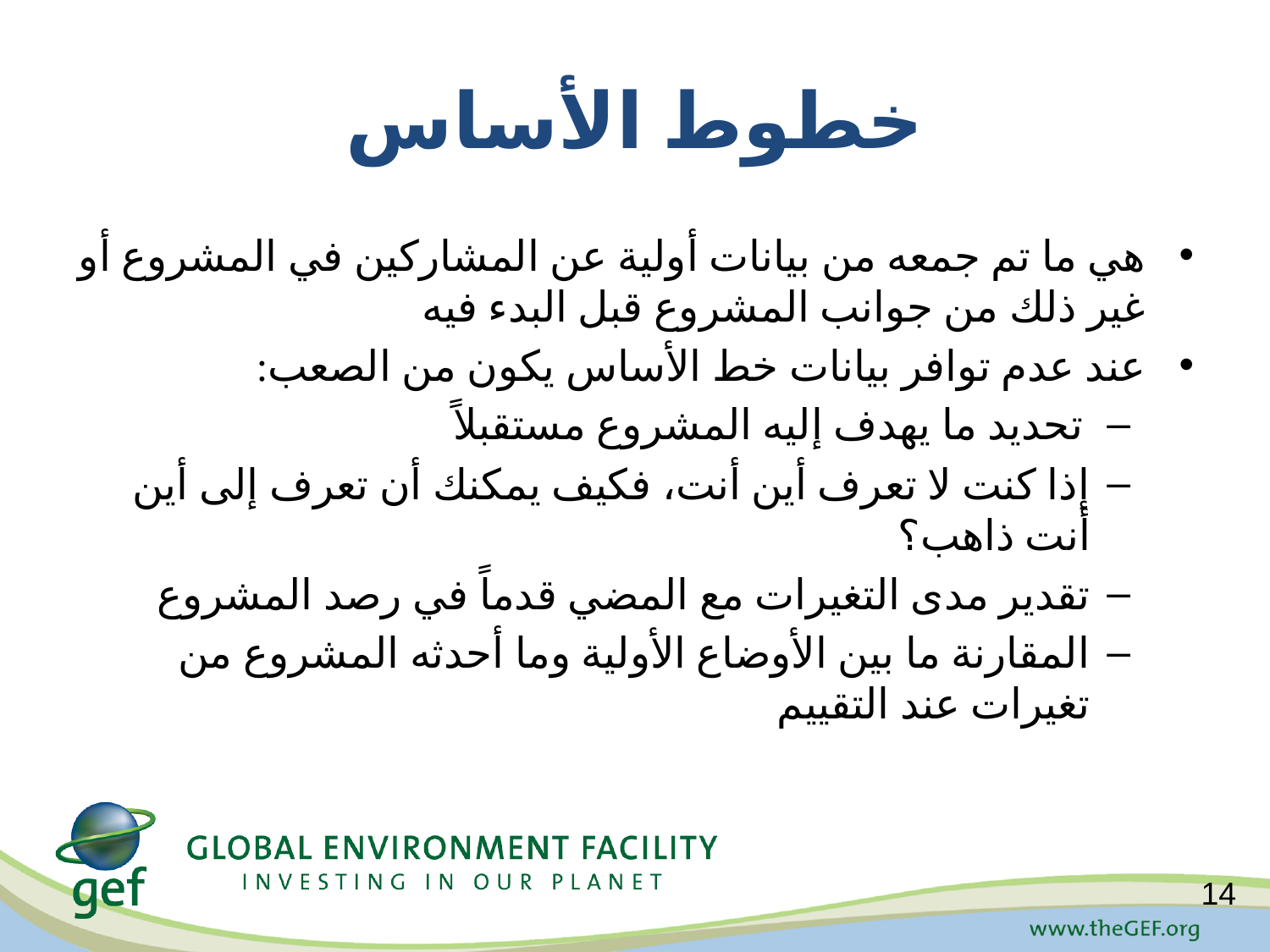

# خطوط الأساس
هي ما تم جمعه من بيانات أولية عن المشاركين في المشروع أو غير ذلك من جوانب المشروع قبل البدء فيه
عند عدم توافر بيانات خط الأساس يكون من الصعب:
تحديد ما يهدف إليه المشروع مستقبلاً
إذا كنت لا تعرف أين أنت، فكيف يمكنك أن تعرف إلى أين أنت ذاهب؟
تقدير مدى التغيرات مع المضي قدماً في رصد المشروع
المقارنة ما بين الأوضاع الأولية وما أحدثه المشروع من تغيرات عند التقييم

14